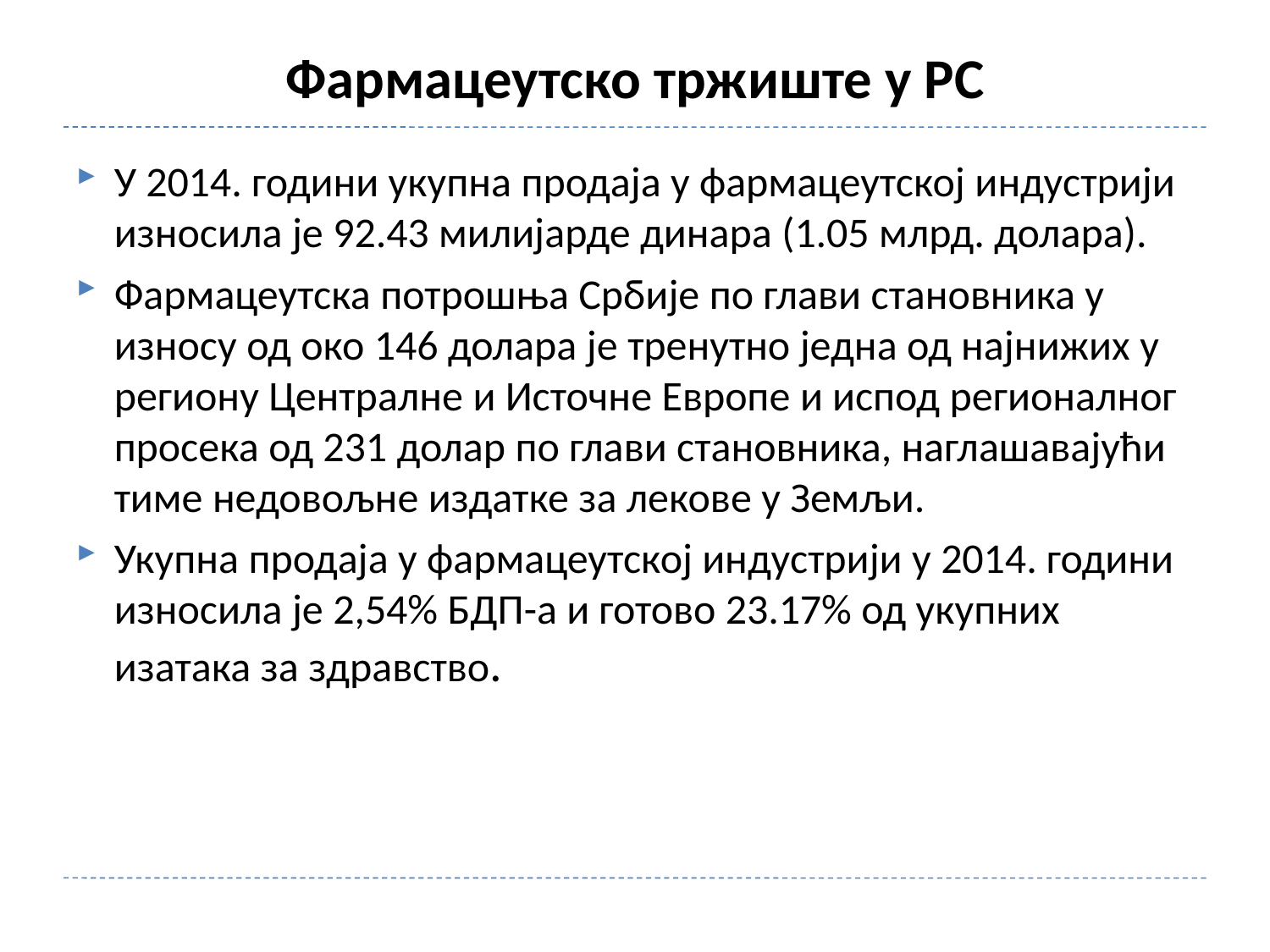

# Фармацеутско тржиште у РС
У 2014. години укупна продаја у фармацеутској индустрији износила је 92.43 милијарде динара (1.05 млрд. долара).
Фармацеутска потрошња Србије по глави становника у износу од око 146 долара је тренутно једна од најнижих у региону Централне и Источне Европе и испод регионалног просека од 231 долар по глави становника, наглашавајући тиме недовољне издатке за лекове у Земљи.
Укупна продаја у фармацеутској индустрији у 2014. години износила је 2,54% БДП-а и готово 23.17% од укупних изатака за здравство.